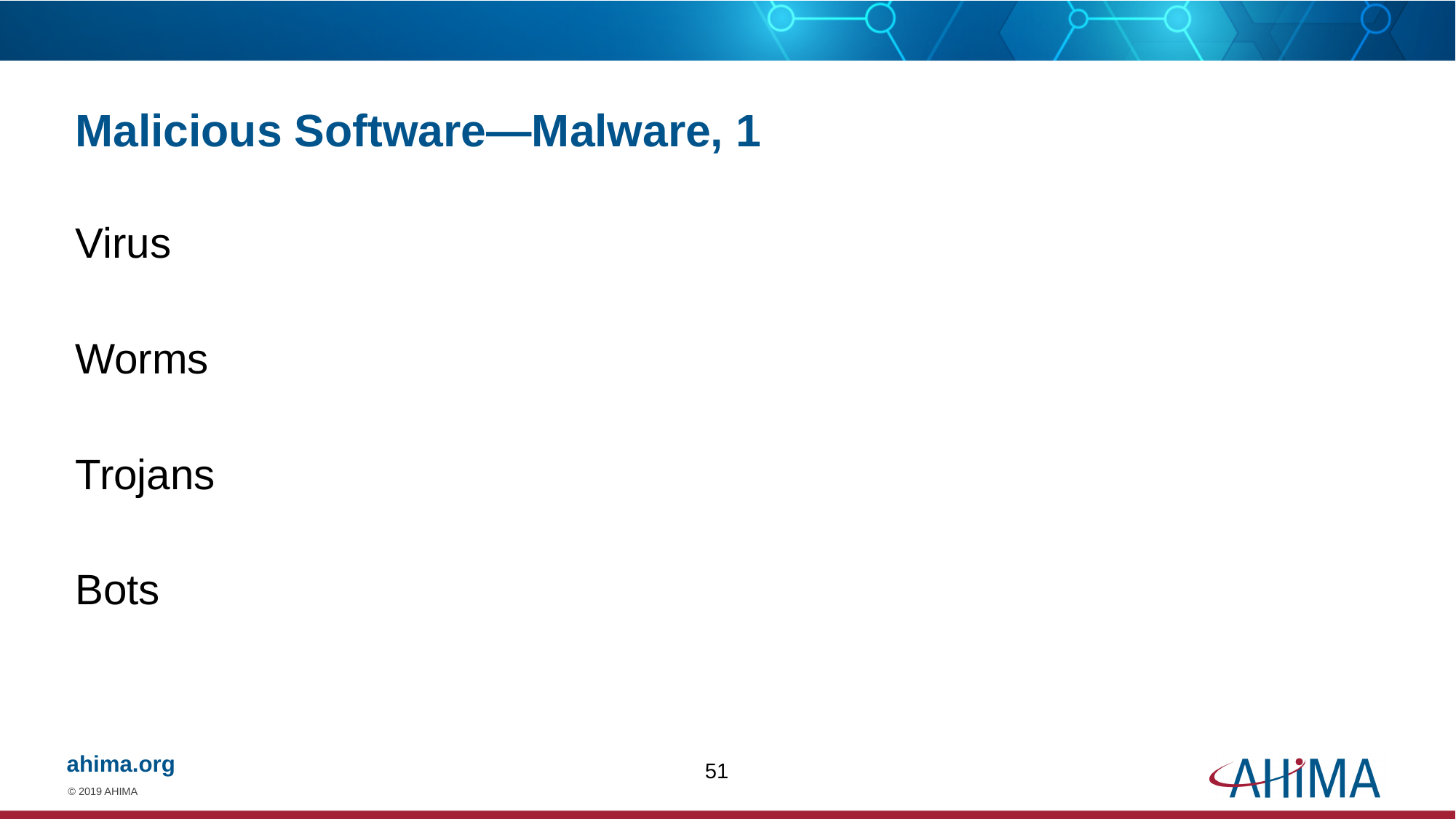

# Malicious Software—Malware, 1
Virus

Worms

Trojans

Bots